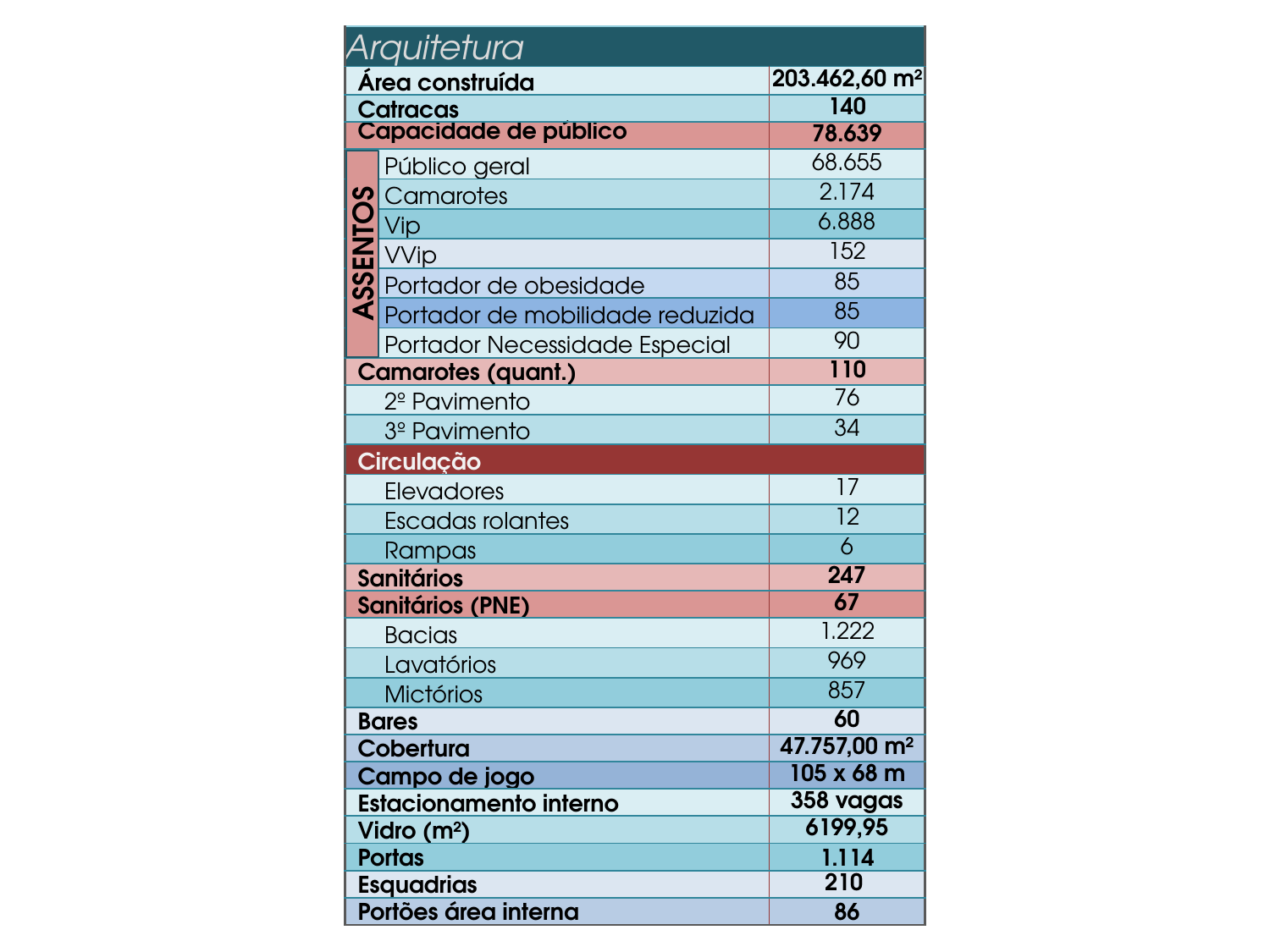

| Arquitetura |  |
| --- | --- |
| Área construída | 203.462,60 m² |
| Catracas | 140 |
| Capacidade de público | 78.639 |
| Público geral | 68.655 |
| Camarotes | 2.174 |
| Vip | 6.888 |
| VVip | 152 |
| Portador de obesidade | 85 |
| Portador de mobilidade reduzida | 85 |
| Portador Necessidade Especial | 90 |
| Camarotes (quant.) | 110 |
| 2º Pavimento | 76 |
| 3º Pavimento | 34 |
| Circulação |  |
| Elevadores | 17 |
| Escadas rolantes | 12 |
| Rampas | 6 |
| Sanitários | 247 |
| Sanitários (PNE) | 67 |
| Bacias | 1.222 |
| Lavatórios | 969 |
| Mictórios | 857 |
| Bares | 60 |
| Cobertura | 47.757,00 m² |
| Campo de jogo | 105 x 68 m |
| Estacionamento interno | 358 vagas |
| Vidro (m²) | 6199,95 |
| Portas | 1.114 |
| Esquadrias | 210 |
| Portões área interna | 86 |
ASSENTOS